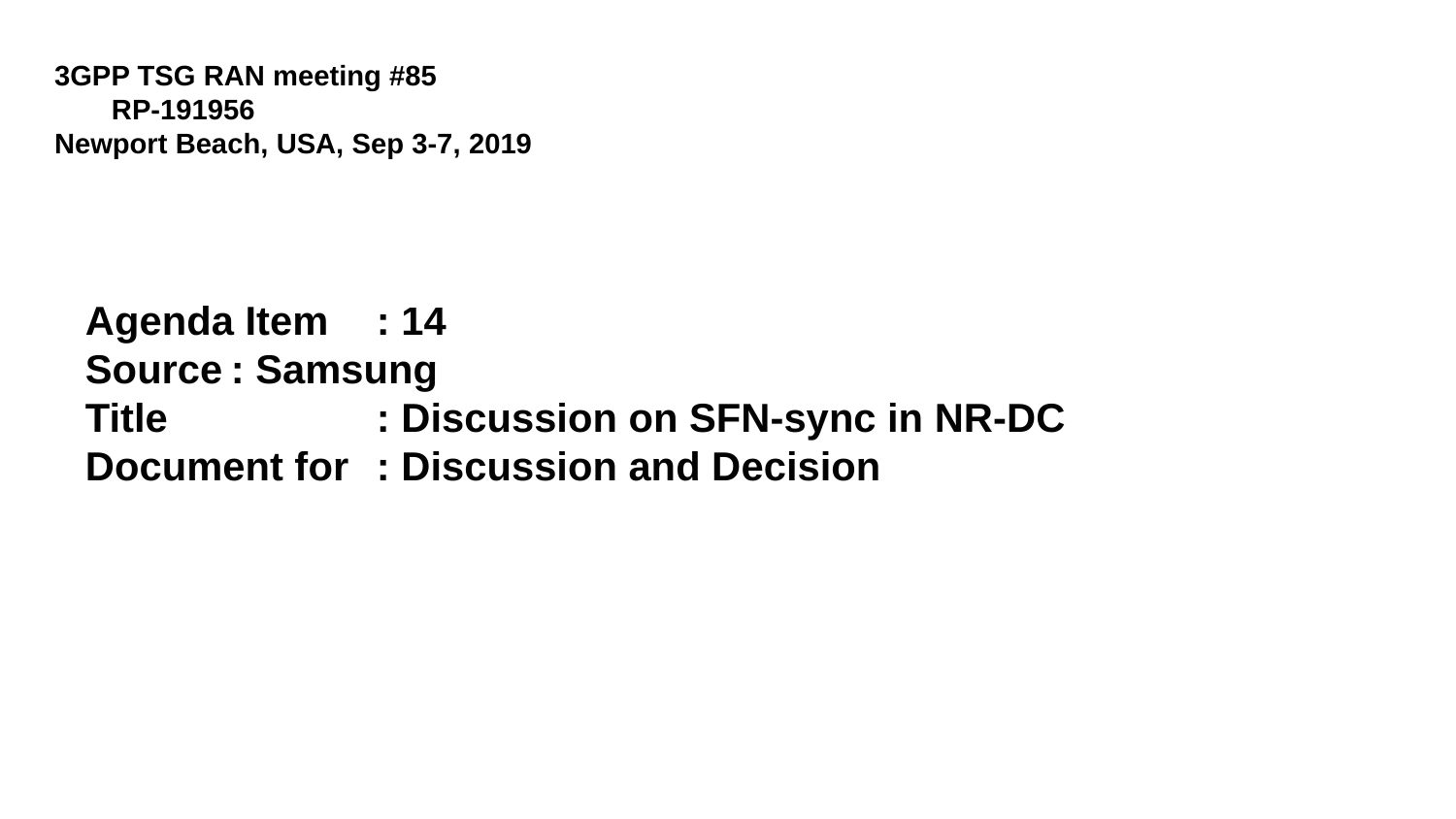

3GPP TSG RAN meeting #85								RP-191956
Newport Beach, USA, Sep 3-7, 2019
# Agenda Item	: 14 Source	: Samsung Title		: Discussion on SFN-sync in NR-DC Document for	: Discussion and Decision